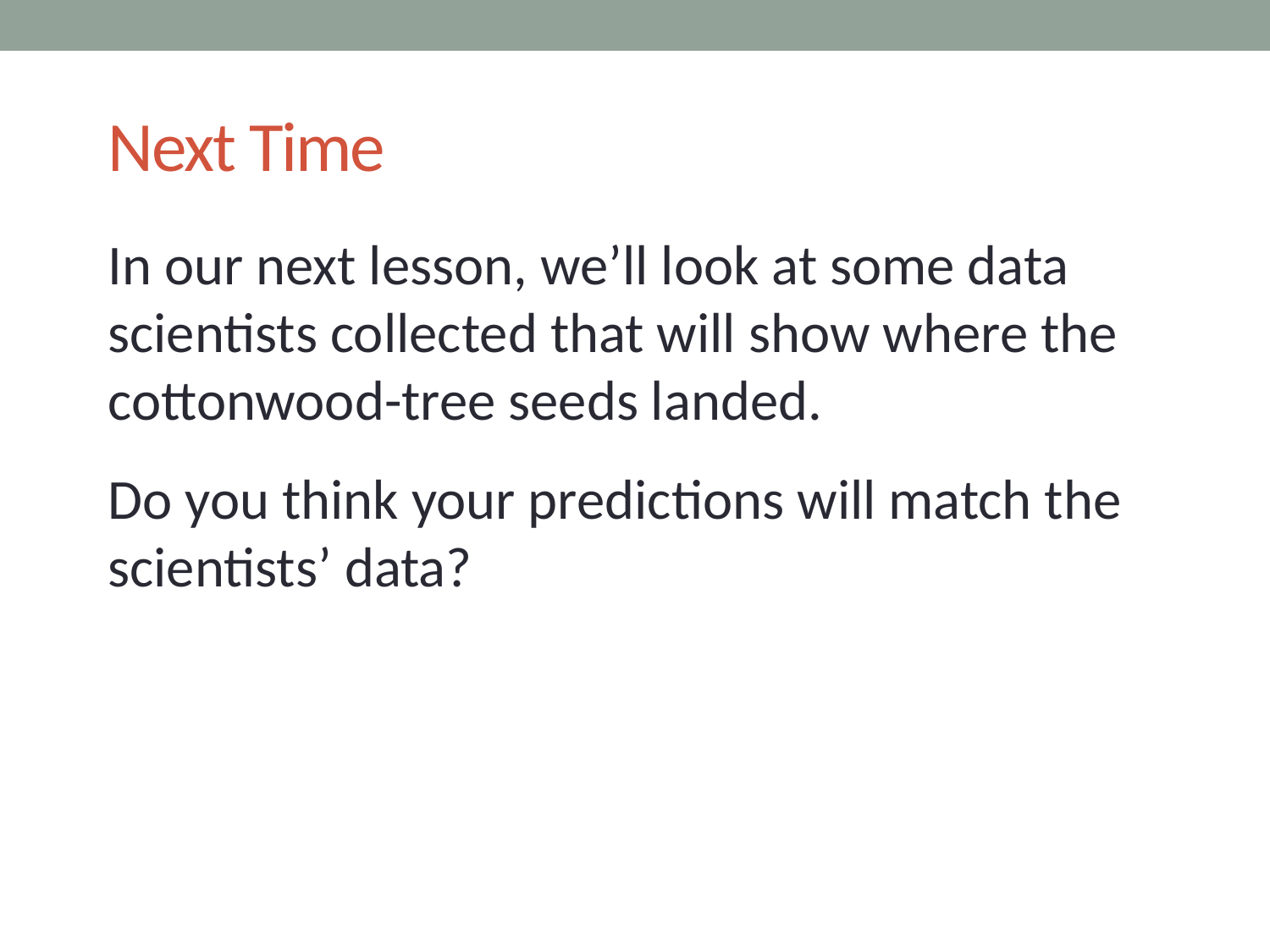

# Next Time
In our next lesson, we’ll look at some data scientists collected that will show where the cottonwood-tree seeds landed.
Do you think your predictions will match the scientists’ data?